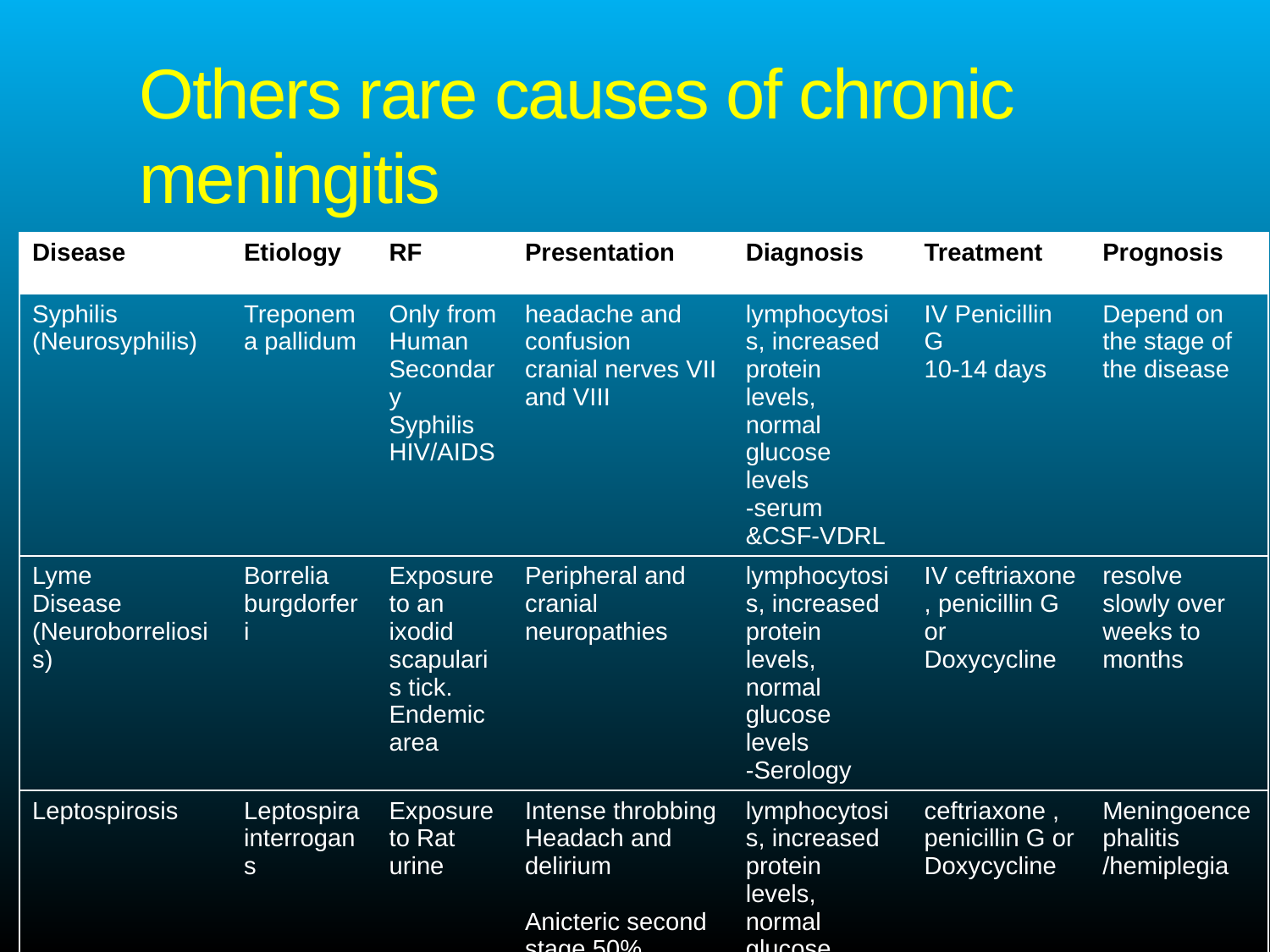

# Others rare causes of chronic meningitis
| Disease | Etiology | RF | Presentation | Diagnosis | Treatment | Prognosis |
| --- | --- | --- | --- | --- | --- | --- |
| Syphilis (Neurosyphilis) | Treponema pallidum | Only from Human Secondary Syphilis HIV/AIDS | headache and confusion cranial nerves VII and VIII | lymphocytosis, increased protein levels, normal glucose levels -serum &CSF-VDRL | IV Penicillin G 10-14 days | Depend on the stage of the disease |
| Lyme Disease (Neuroborreliosis) | Borrelia burgdorferi | Exposure to an ixodid scapularis tick. Endemic area | Peripheral and cranial neuropathies | lymphocytosis, increased protein levels, normal glucose levels -Serology | IV ceftriaxone , penicillin G or Doxycycline | resolve slowly over weeks to months |
| Leptospirosis | Leptospira interrogans | Exposure to Rat urine | Intense throbbing Headach and delirium Anicteric second stage 50% | lymphocytosis, increased protein levels, normal glucose levels Serology PCR | ceftriaxone , penicillin G or Doxycycline | Meningoencephalitis /hemiplegia |